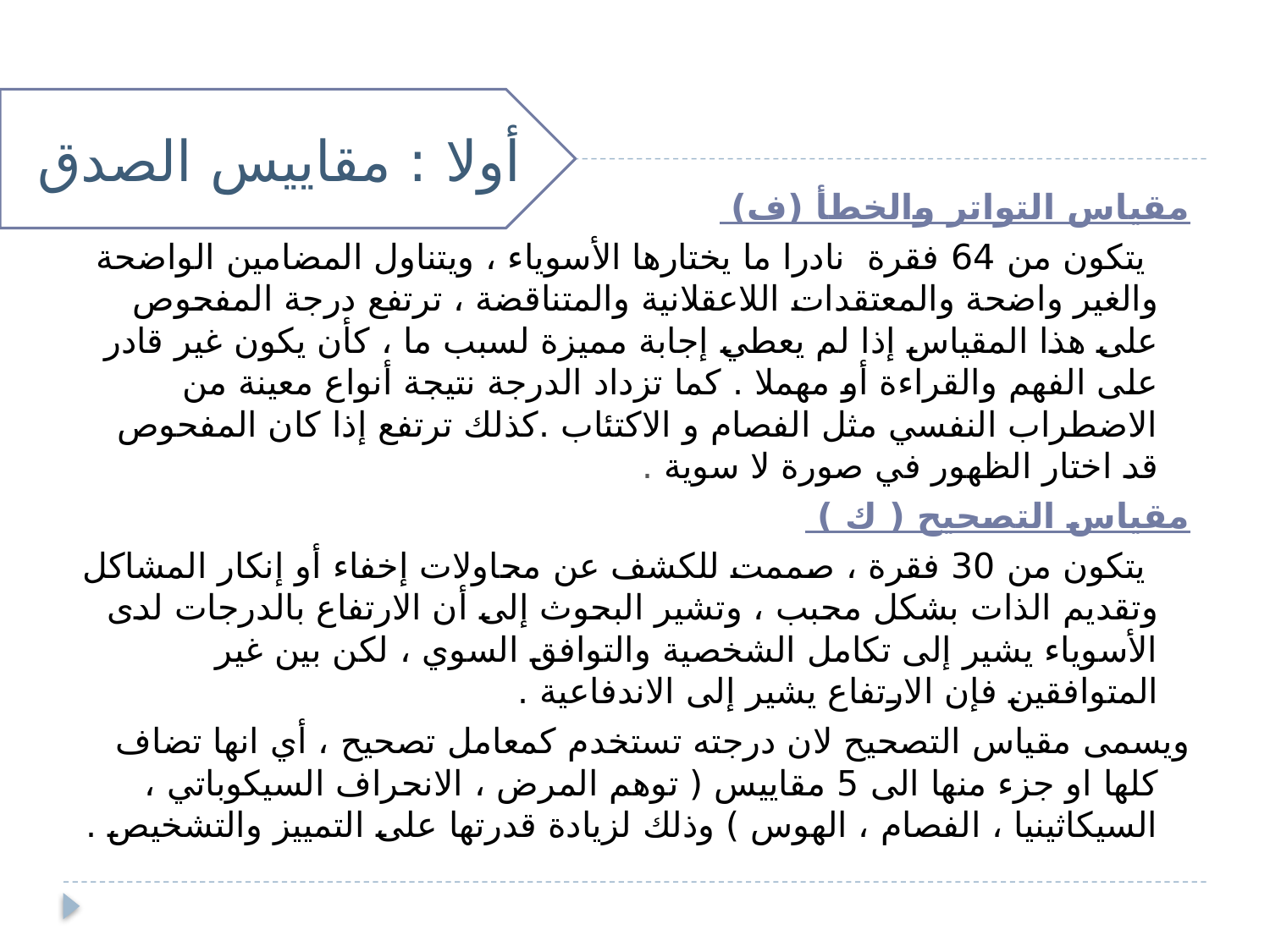

أولا : مقاييس الصدق
مقياس التواتر والخطأ (ف)
    يتكون من 64 فقرة  نادرا ما يختارها الأسوياء ، ويتناول المضامين الواضحة والغير واضحة والمعتقدات اللاعقلانية والمتناقضة ، ترتفع درجة المفحوص على هذا المقياس إذا لم يعطي إجابة مميزة لسبب ما ، كأن يكون غير قادر على الفهم والقراءة أو مهملا . كما تزداد الدرجة نتيجة أنواع معينة من الاضطراب النفسي مثل الفصام و الاكتئاب .كذلك ترتفع إذا كان المفحوص قد اختار الظهور في صورة لا سوية .
مقياس التصحيح ( ك )
    يتكون من 30 فقرة ، صممت للكشف عن محاولات إخفاء أو إنكار المشاكل وتقديم الذات بشكل محبب ، وتشير البحوث إلى أن الارتفاع بالدرجات لدى الأسوياء يشير إلى تكامل الشخصية والتوافق السوي ، لكن بين غير المتوافقين فإن الارتفاع يشير إلى الاندفاعية .
ويسمى مقياس التصحيح لان درجته تستخدم كمعامل تصحيح ، أي انها تضاف كلها او جزء منها الى 5 مقاييس ( توهم المرض ، الانحراف السيكوباتي ، السيكاثينيا ، الفصام ، الهوس ) وذلك لزيادة قدرتها على التمييز والتشخيص .